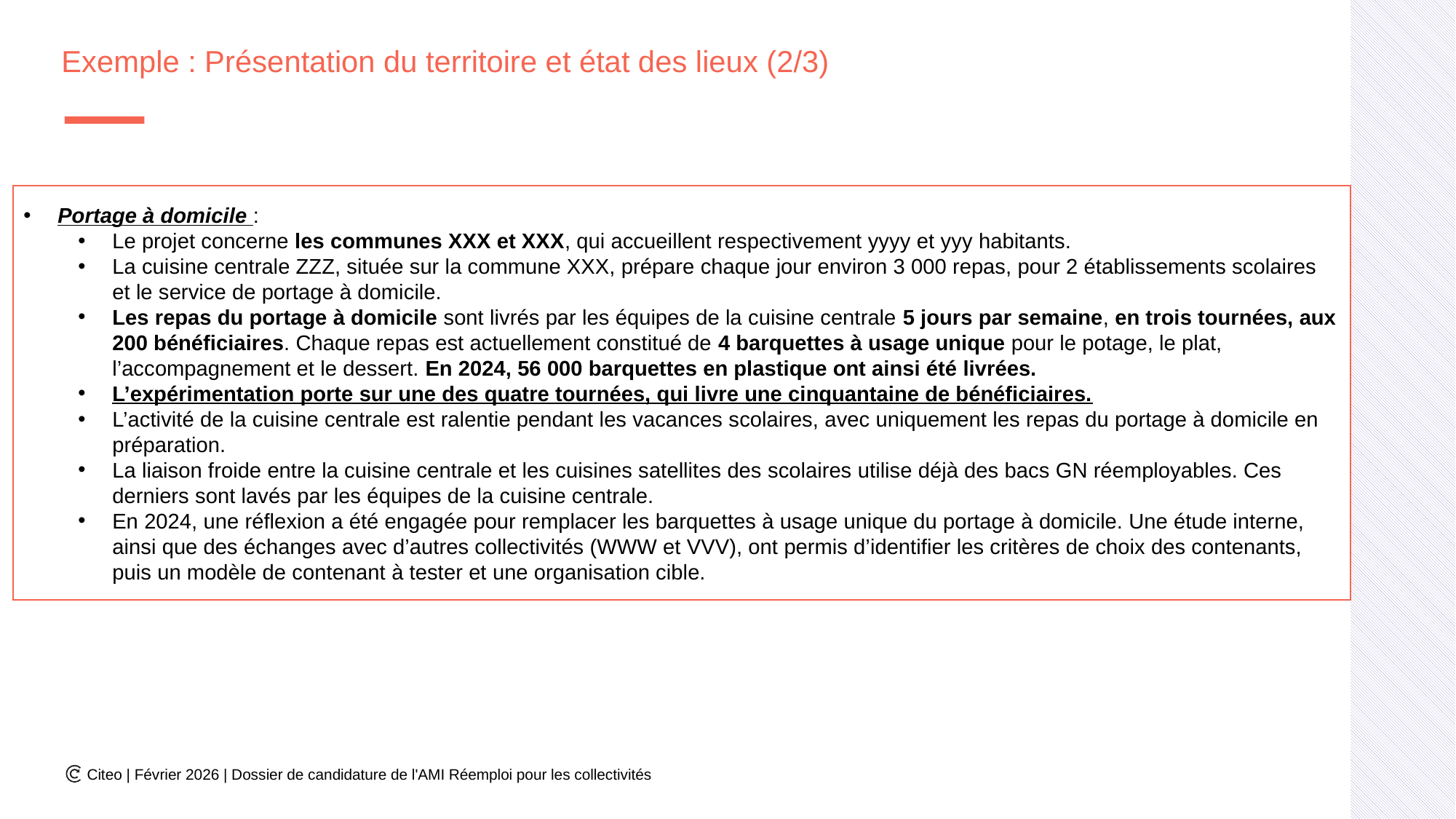

# Exemple : Présentation du territoire et état des lieux (2/3)

Portage à domicile :
Le projet concerne les communes XXX et XXX, qui accueillent respectivement yyyy et yyy habitants.
La cuisine centrale ZZZ, située sur la commune XXX, prépare chaque jour environ 3 000 repas, pour 2 établissements scolaires et le service de portage à domicile.
Les repas du portage à domicile sont livrés par les équipes de la cuisine centrale 5 jours par semaine, en trois tournées, aux 200 bénéficiaires. Chaque repas est actuellement constitué de 4 barquettes à usage unique pour le potage, le plat, l’accompagnement et le dessert. En 2024, 56 000 barquettes en plastique ont ainsi été livrées.
L’expérimentation porte sur une des quatre tournées, qui livre une cinquantaine de bénéficiaires.
L’activité de la cuisine centrale est ralentie pendant les vacances scolaires, avec uniquement les repas du portage à domicile en préparation.
La liaison froide entre la cuisine centrale et les cuisines satellites des scolaires utilise déjà des bacs GN réemployables. Ces derniers sont lavés par les équipes de la cuisine centrale.
En 2024, une réflexion a été engagée pour remplacer les barquettes à usage unique du portage à domicile. Une étude interne, ainsi que des échanges avec d’autres collectivités (WWW et VVV), ont permis d’identifier les critères de choix des contenants, puis un modèle de contenant à tester et une organisation cible.
Citeo | Février 2026 | Dossier de candidature de l'AMI Réemploi pour les collectivités
43